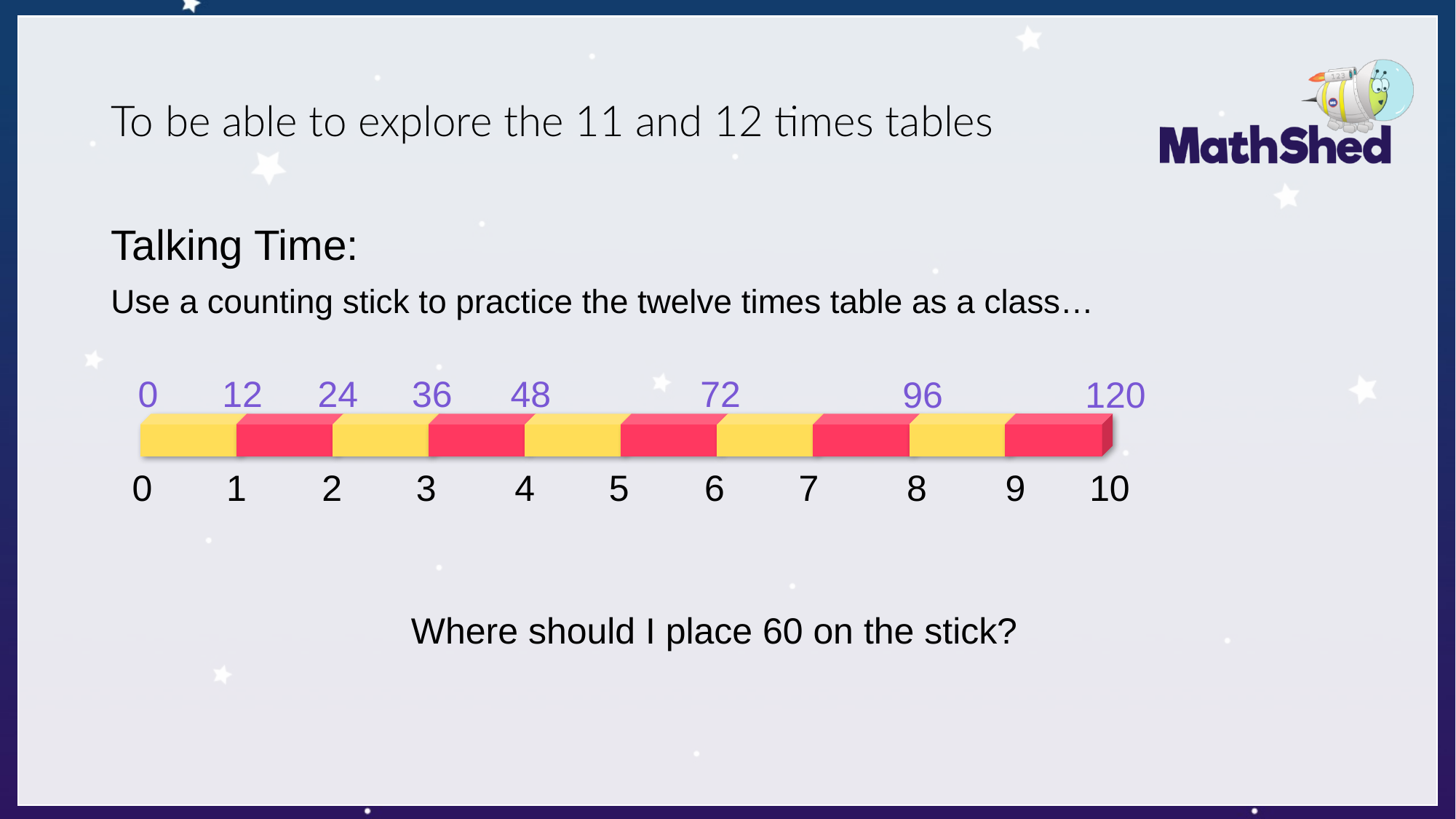

# To be able to explore the 11 and 12 times tables
Talking Time:
Use a counting stick to practice the twelve times table as a class…

0
12
24
36
48
72
96
120

0
1
2
3
4
5
6
7
8
9
10
Where should I place 60 on the stick?